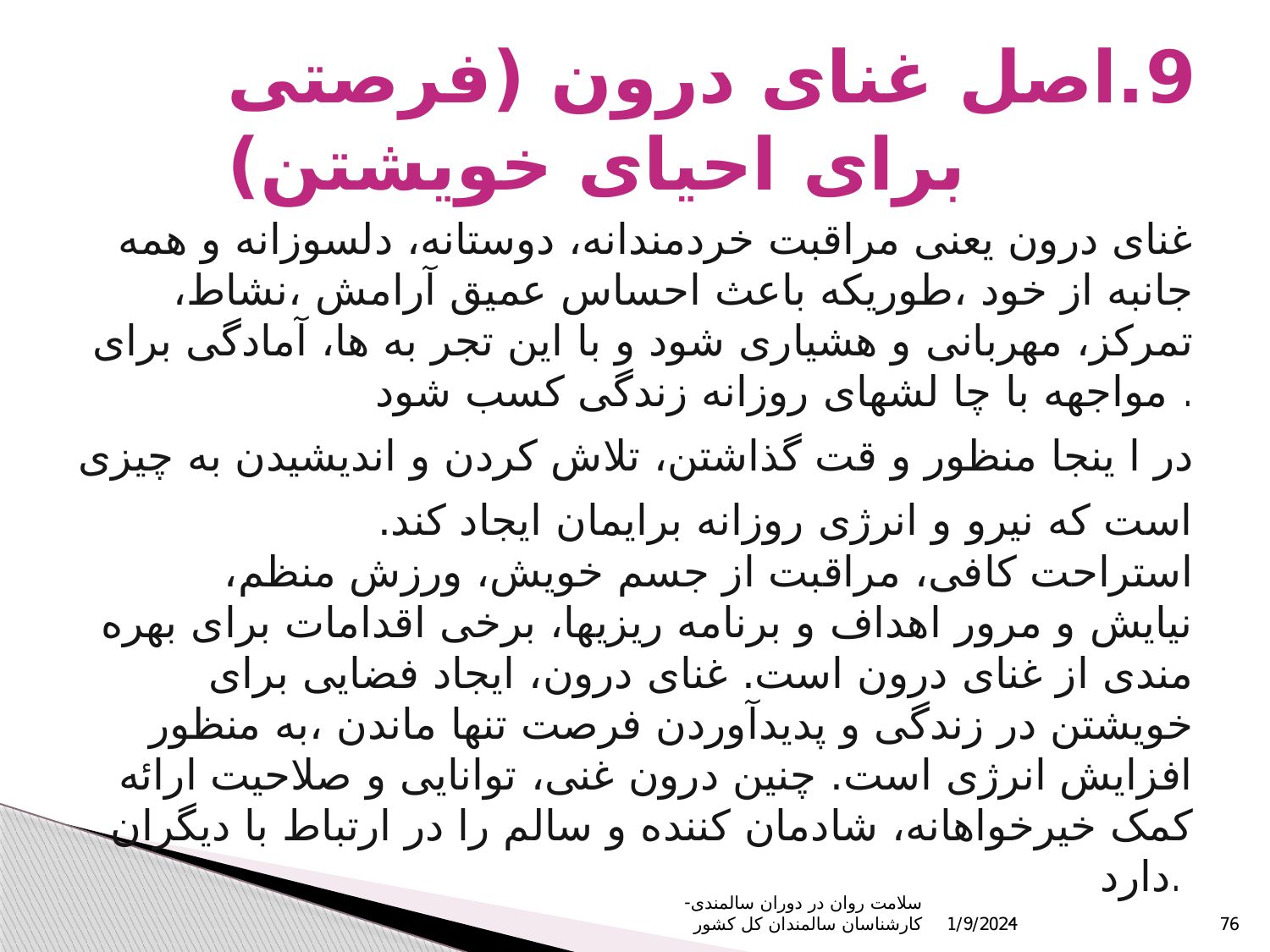

# 9.اصل غنای درون (فرصتی برای احیای خویشتن)
غنای درون یعنی مراقبت خردمندانه، دوستانه، دلسوزانه و همه جانبه از خود ،طوریکه باعث احساس عمیق آرامش ،نشاط، تمرکز، مهربانی و هشیاری شود و با این تجر به ها، آمادگی برای مواجهه با چا لشهای روزانه زندگی کسب شود .
در ا	 ینجا منظور و	 قت گذاشتن، تلا	ش کردن و اندیشیدن به چیزی است که نیرو و انرژی روزانه برایمان ایجاد کند.
	استراحت کافی، مراقبت از جسم خویش، ورزش منظم، نیایش و مرور اهداف و برنامه ریزیها، برخی اقدامات برای بهره مندی از غنای درون است. غنای درون، ایجاد فضایی برای خویشتن در زندگی و پدیدآوردن فرصت تنها ماندن ،به منظور افزایش انرژی است. چنین درون غنی، توانایی و صلاحیت ارائه کمک خیرخواهانه، شادمان کننده و سالم را در ارتباط با دیگران دارد.
سلامت روان در دوران سالمندی- کارشناسان سالمندان کل کشور
1/9/2024
76